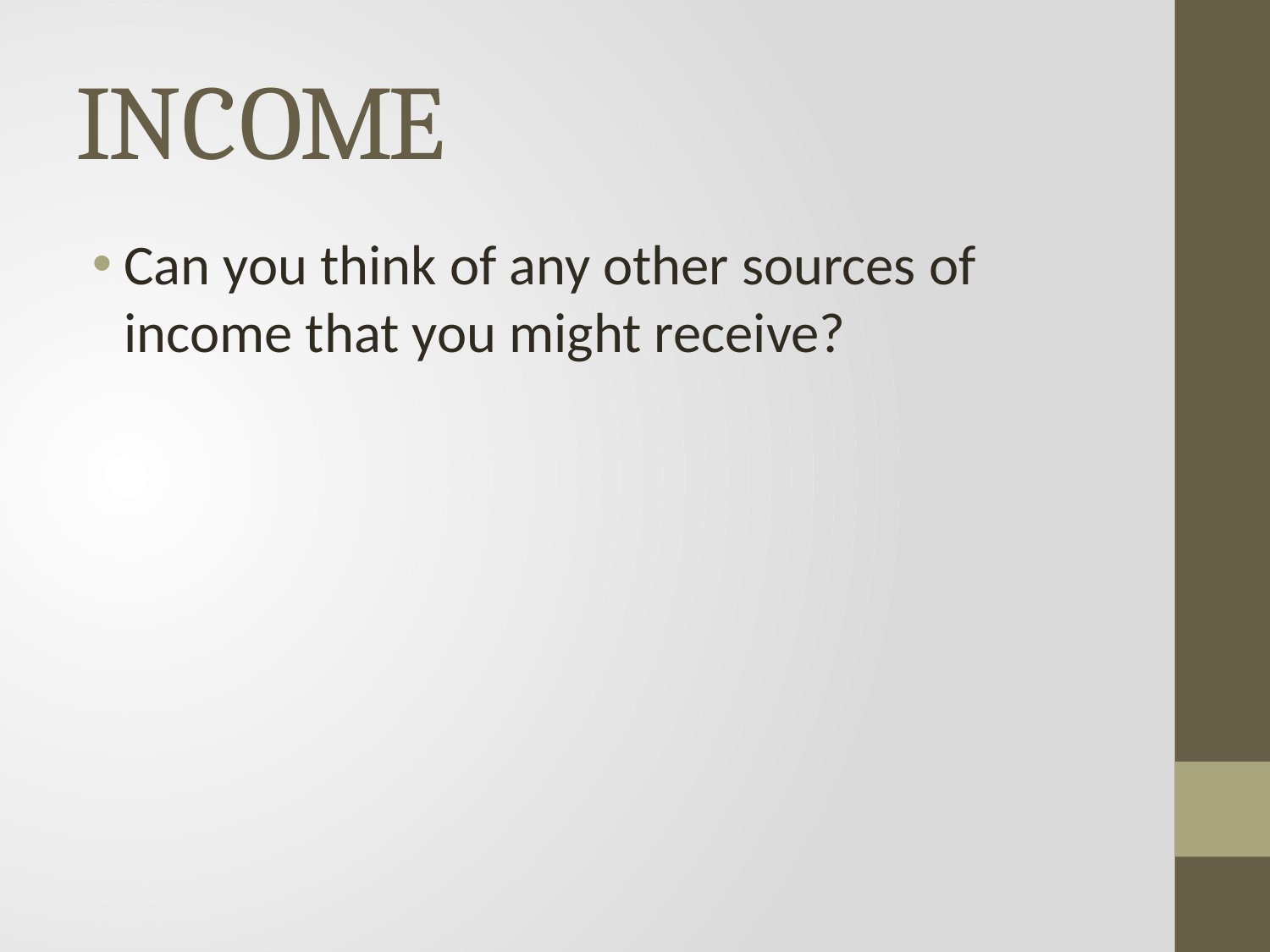

# INCOME
Can you think of any other sources of income that you might receive?